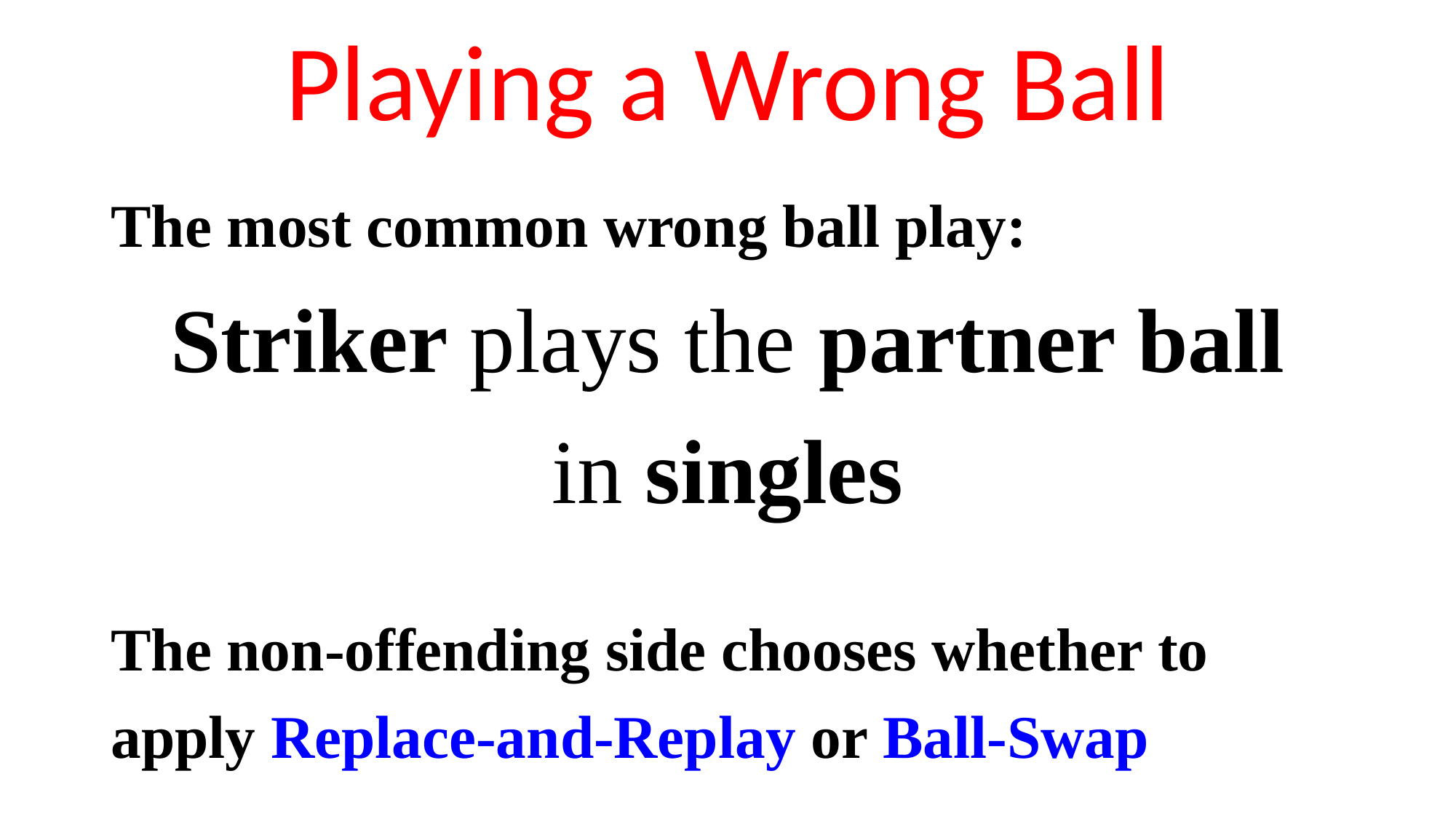

# Playing a Wrong Ball
The most common wrong ball play:
Striker plays the partner ball
in singles

The non-offending side chooses whether to apply Replace-and-Replay or Ball-Swap